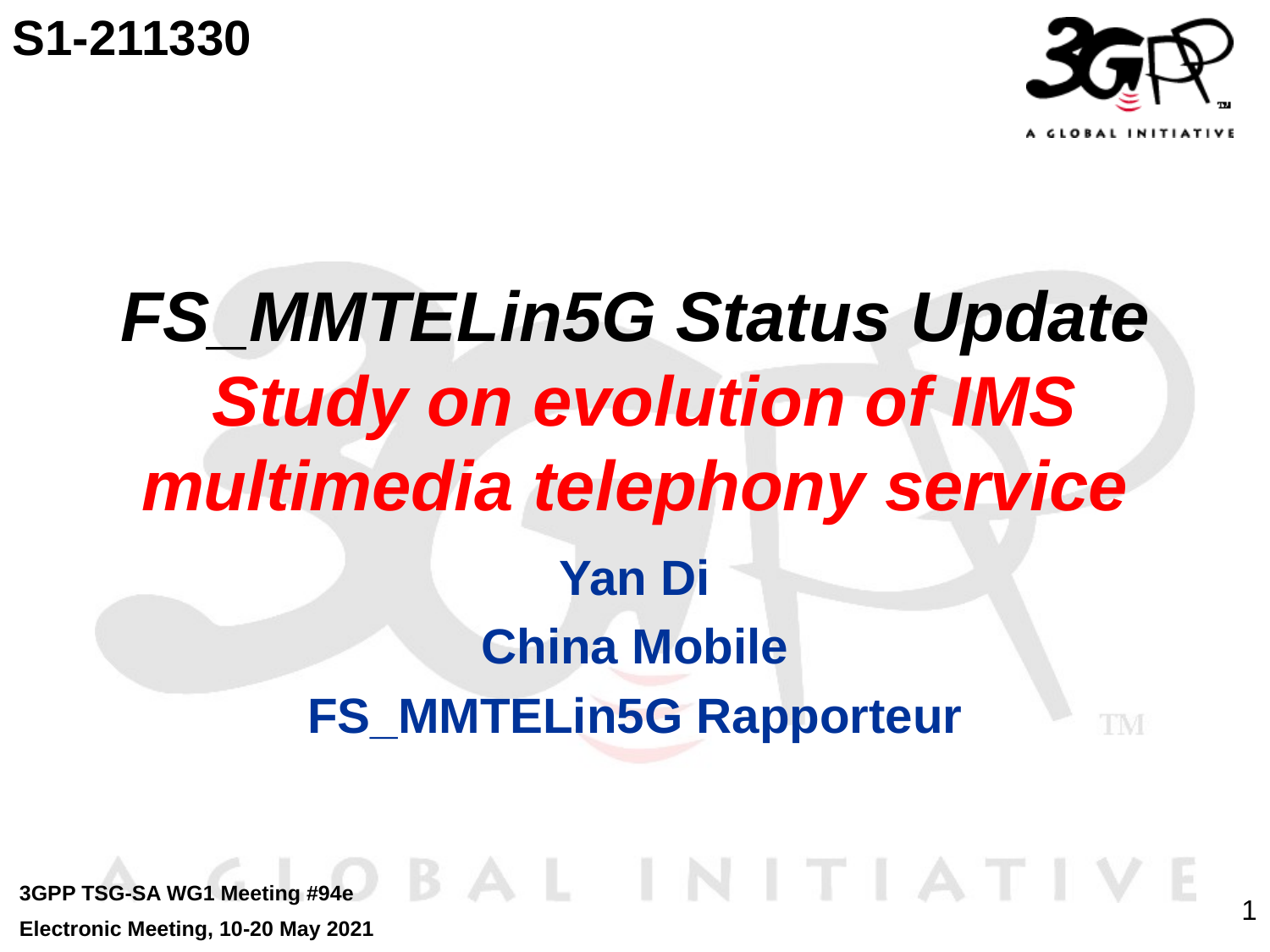

S1-211330
# FS_MMTELin5G Status Update Study on evolution of IMS multimedia telephony service
Yan Di
China Mobile
FS_MMTELin5G Rapporteur
3GPP TSG-SA WG1 Meeting #94e
Electronic Meeting, 10-20 May 2021
1